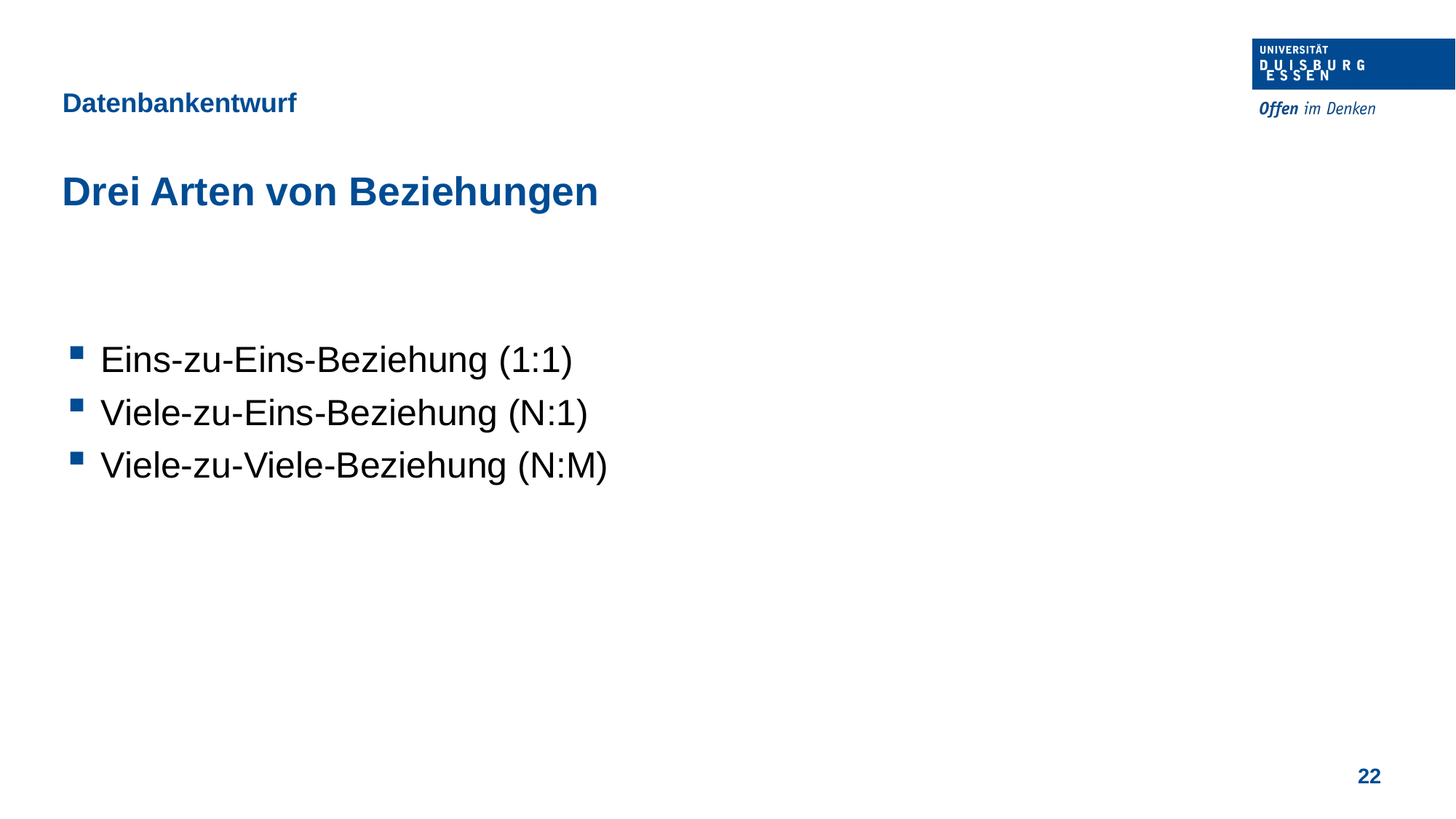

Datenbankentwurf
Drei Arten von Beziehungen
Eins-zu-Eins-Beziehung (1:1)
Viele-zu-Eins-Beziehung (N:1)
Viele-zu-Viele-Beziehung (N:M)
22